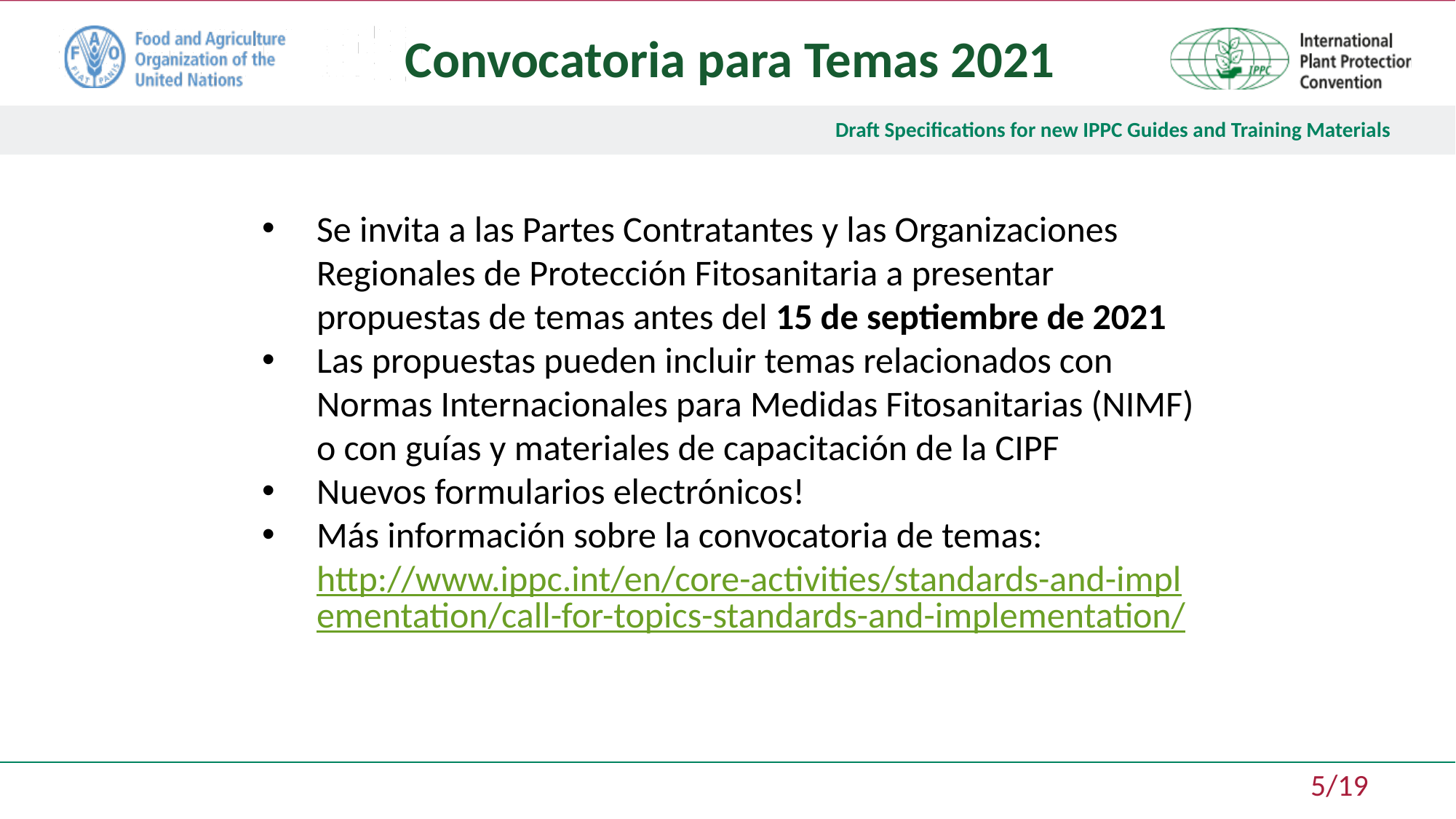

Convocatoria para Temas 2021

Se invita a las Partes Contratantes y las Organizaciones Regionales de Protección Fitosanitaria a presentar propuestas de temas antes del 15 de septiembre de 2021
Las propuestas pueden incluir temas relacionados con Normas Internacionales para Medidas Fitosanitarias (NIMF) o con guías y materiales de capacitación de la CIPF
Nuevos formularios electrónicos!
Más información sobre la convocatoria de temas: http://www.ippc.int/en/core-activities/standards-and-implementation/call-for-topics-standards-and-implementation/